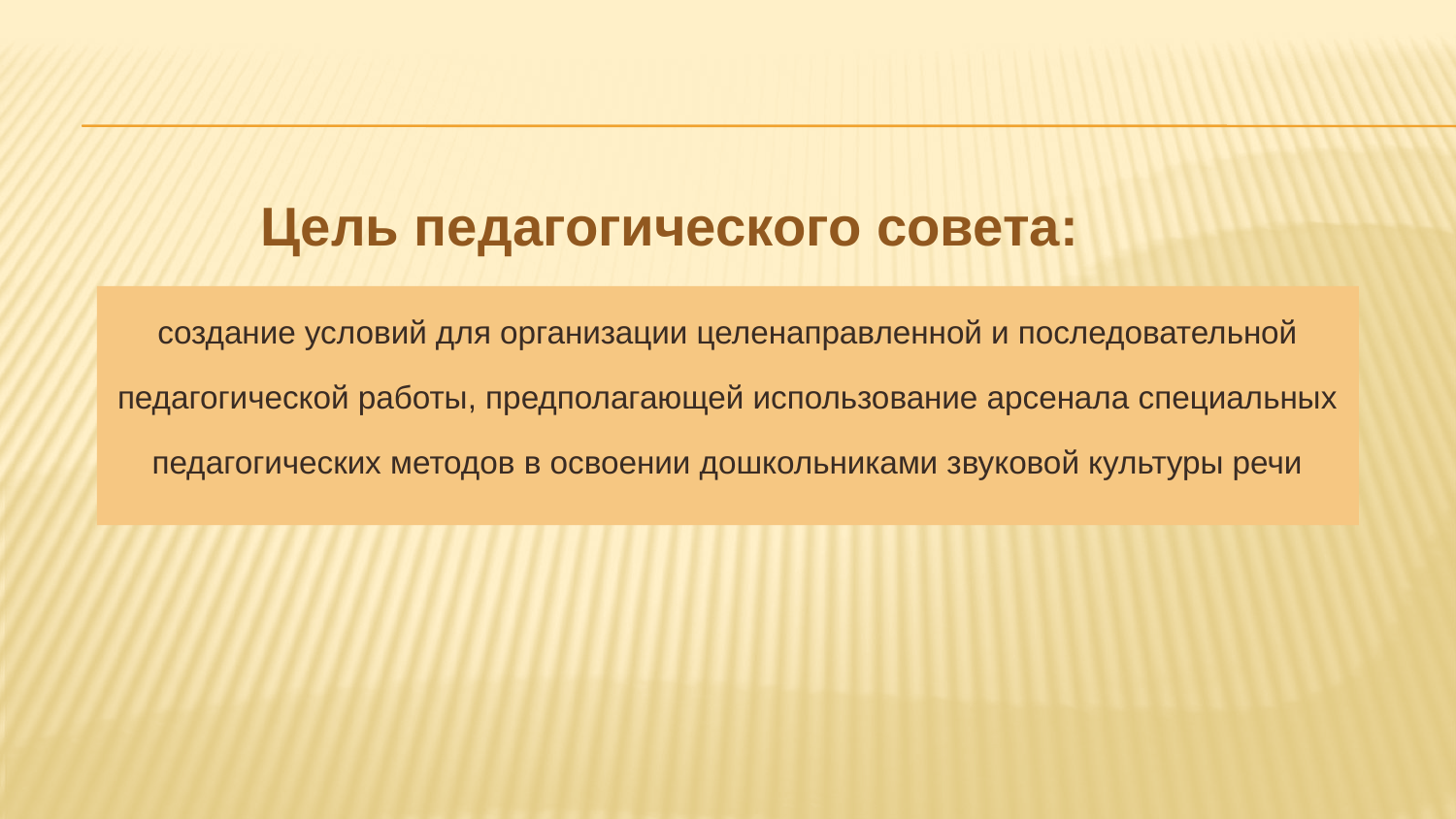

Цель педагогического совета:
создание условий для организации целенаправленной и последовательной педагогической работы, предполагающей использование арсенала специальных педагогических методов в освоении дошкольниками звуковой культуры речи